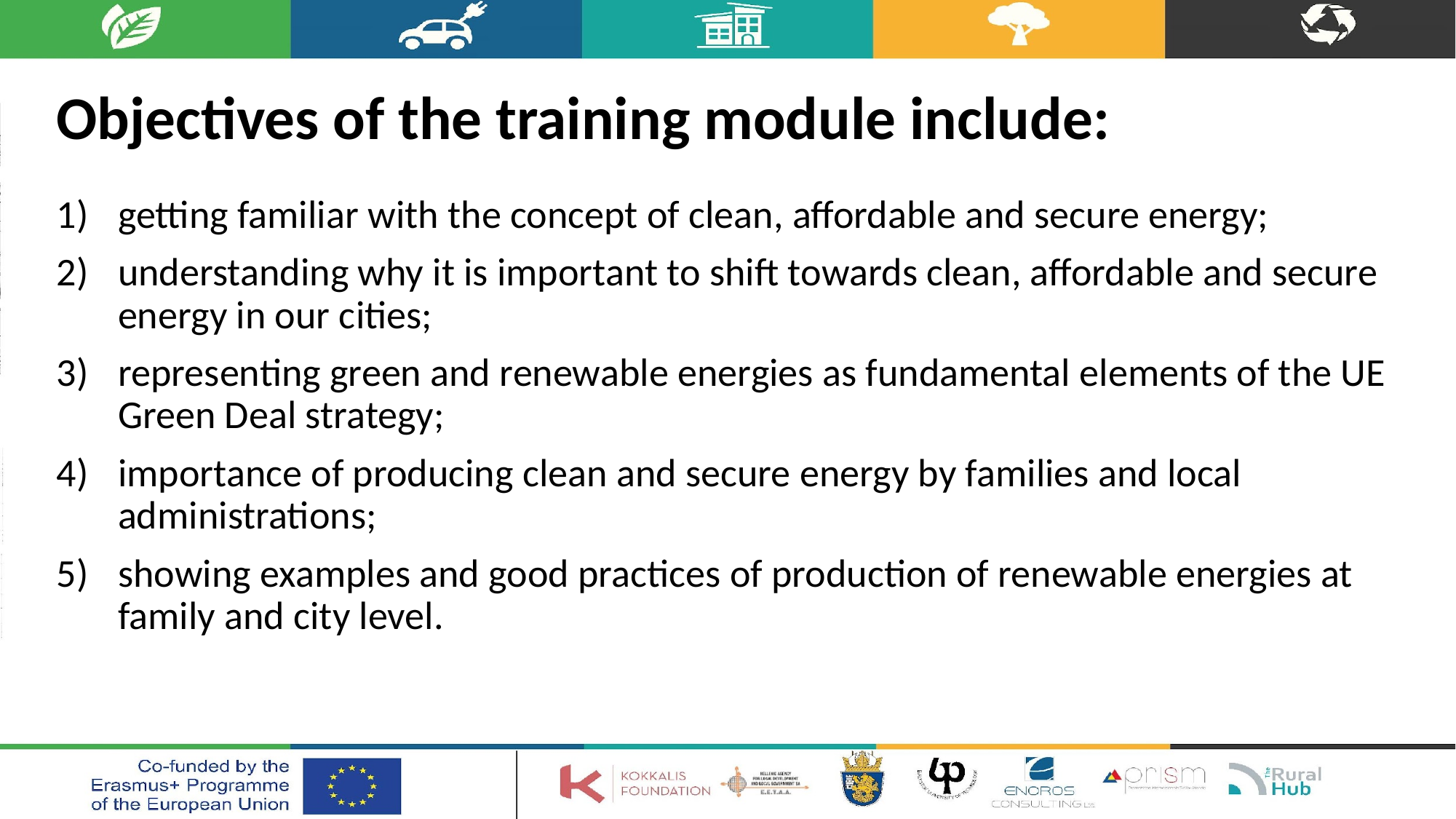

# Objectives of the training module include:
getting familiar with the concept of clean, affordable and secure energy;
understanding why it is important to shift towards clean, affordable and secure energy in our cities;
representing green and renewable energies as fundamental elements of the UE Green Deal strategy;
importance of producing clean and secure energy by families and local administrations;
showing examples and good practices of production of renewable energies at family and city level.